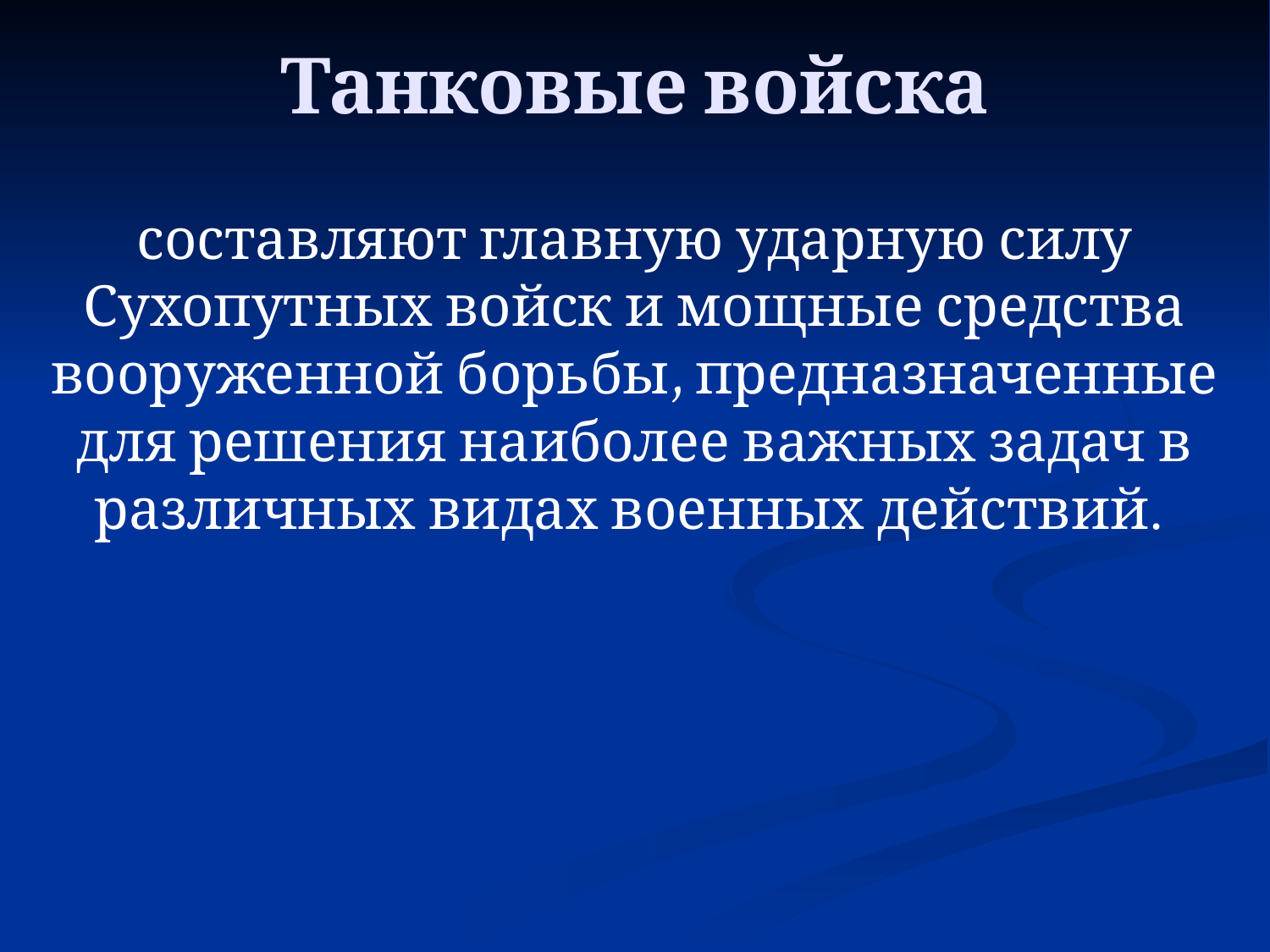

# Танковые войска
составляют главную ударную силу Сухопутных войск и мощные средства вооруженной борьбы, предназначенные для решения наиболее важных задач в различных видах военных действий.